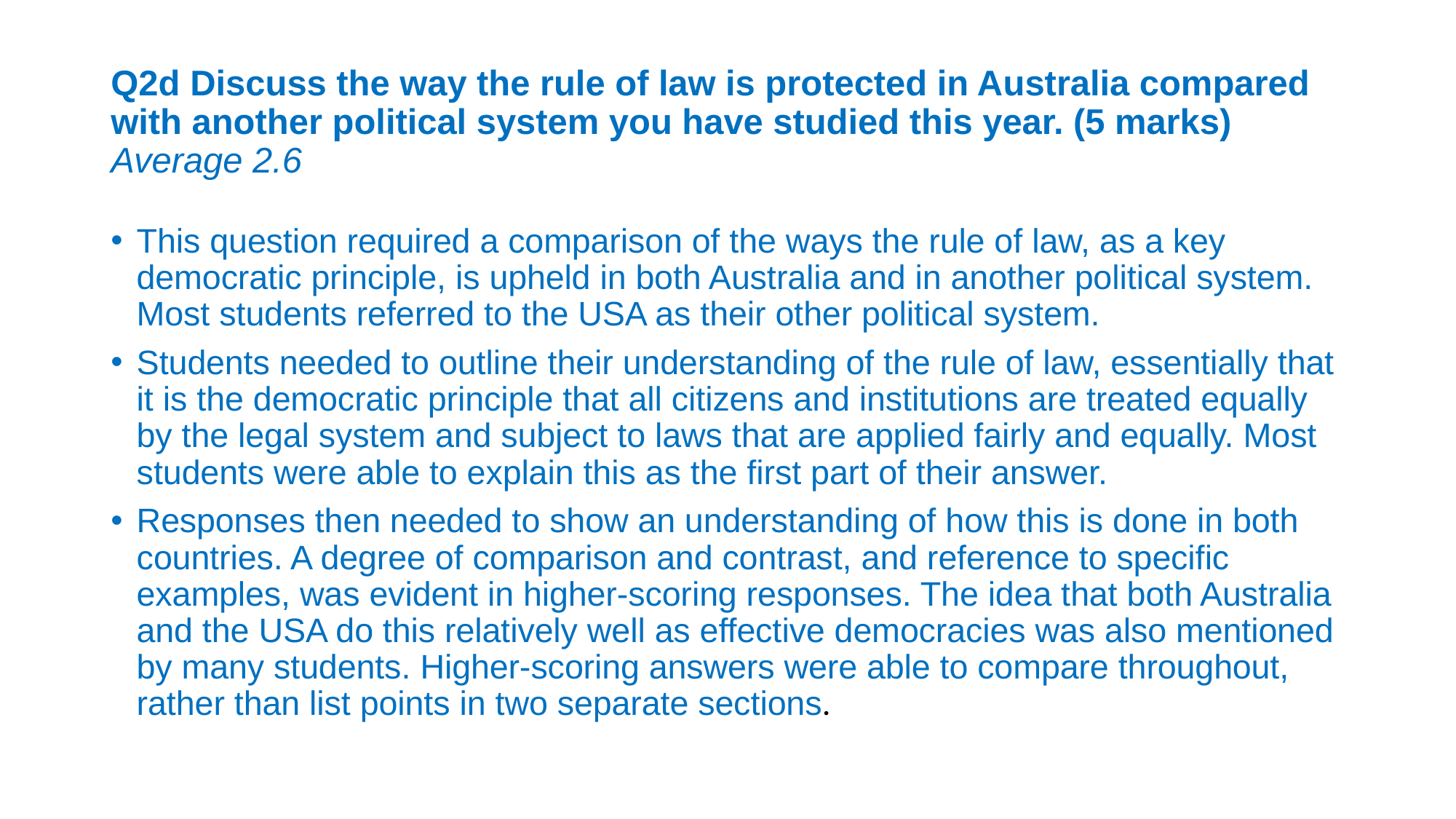

# Q2d Discuss the way the rule of law is protected in Australia compared with another political system you have studied this year. (5 marks) Average 2.6
This question required a comparison of the ways the rule of law, as a key democratic principle, is upheld in both Australia and in another political system. Most students referred to the USA as their other political system.
Students needed to outline their understanding of the rule of law, essentially that it is the democratic principle that all citizens and institutions are treated equally by the legal system and subject to laws that are applied fairly and equally. Most students were able to explain this as the first part of their answer.
Responses then needed to show an understanding of how this is done in both countries. A degree of comparison and contrast, and reference to specific examples, was evident in higher-scoring responses. The idea that both Australia and the USA do this relatively well as effective democracies was also mentioned by many students. Higher-scoring answers were able to compare throughout, rather than list points in two separate sections.